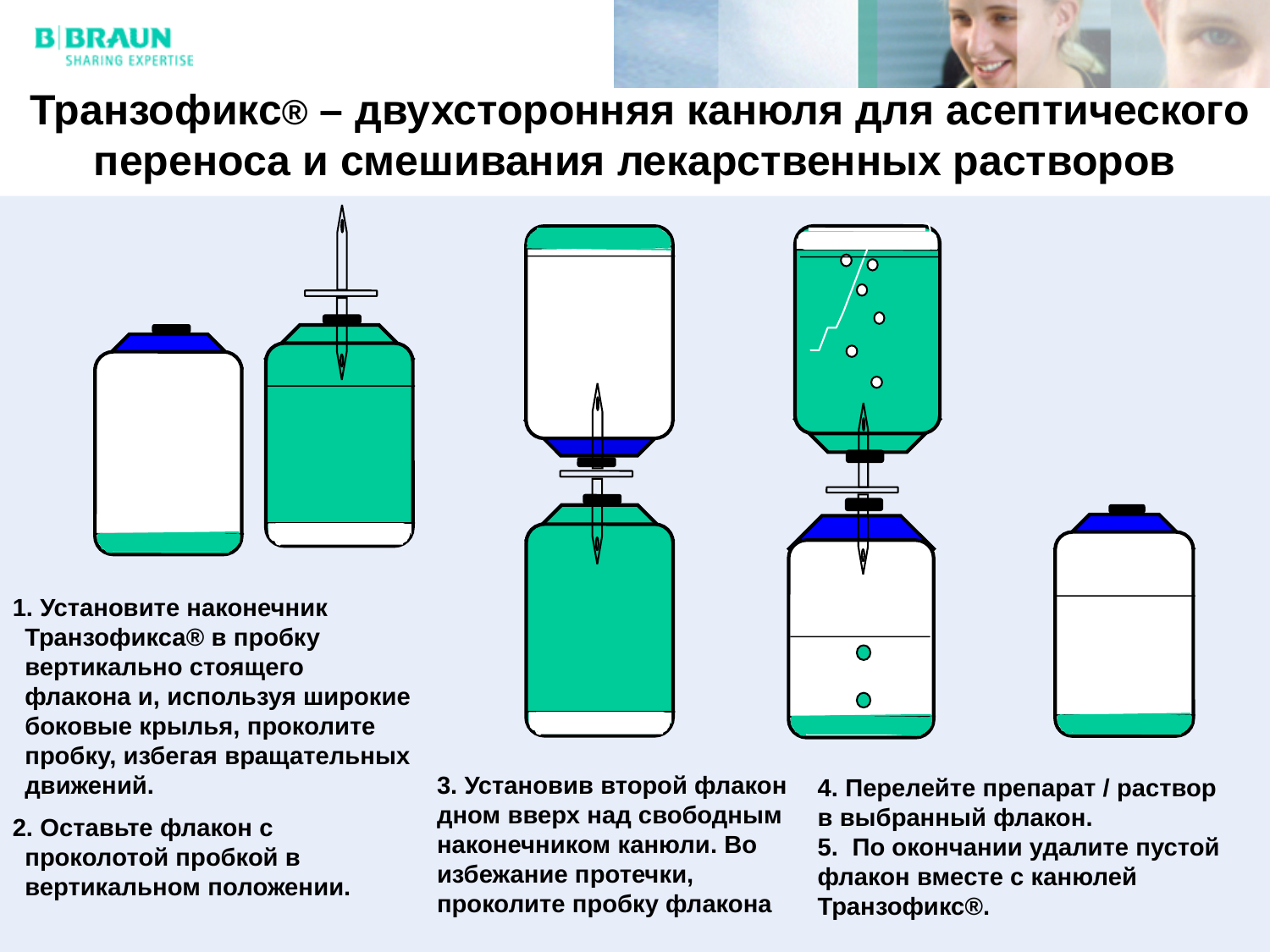

# Транзофикс® – двухсторонняя канюля для асептического переноса и смешивания лекарственных растворов

 Установите наконечник Транзофикса® в пробку вертикально стоящего флакона и, используя широкие боковые крылья, проколите пробку, избегая вращательных движений.
 Оставьте флакон с проколотой пробкой в вертикальном положении.

3. Установив второй флакон дном вверх над свободным наконечником канюли. Во избежание протечки, проколите пробку флакона
4. Перелейте препарат / раствор     в выбранный флакон.
5.  По окончании удалите пустой флакон вместе с канюлей Транзофикс®.